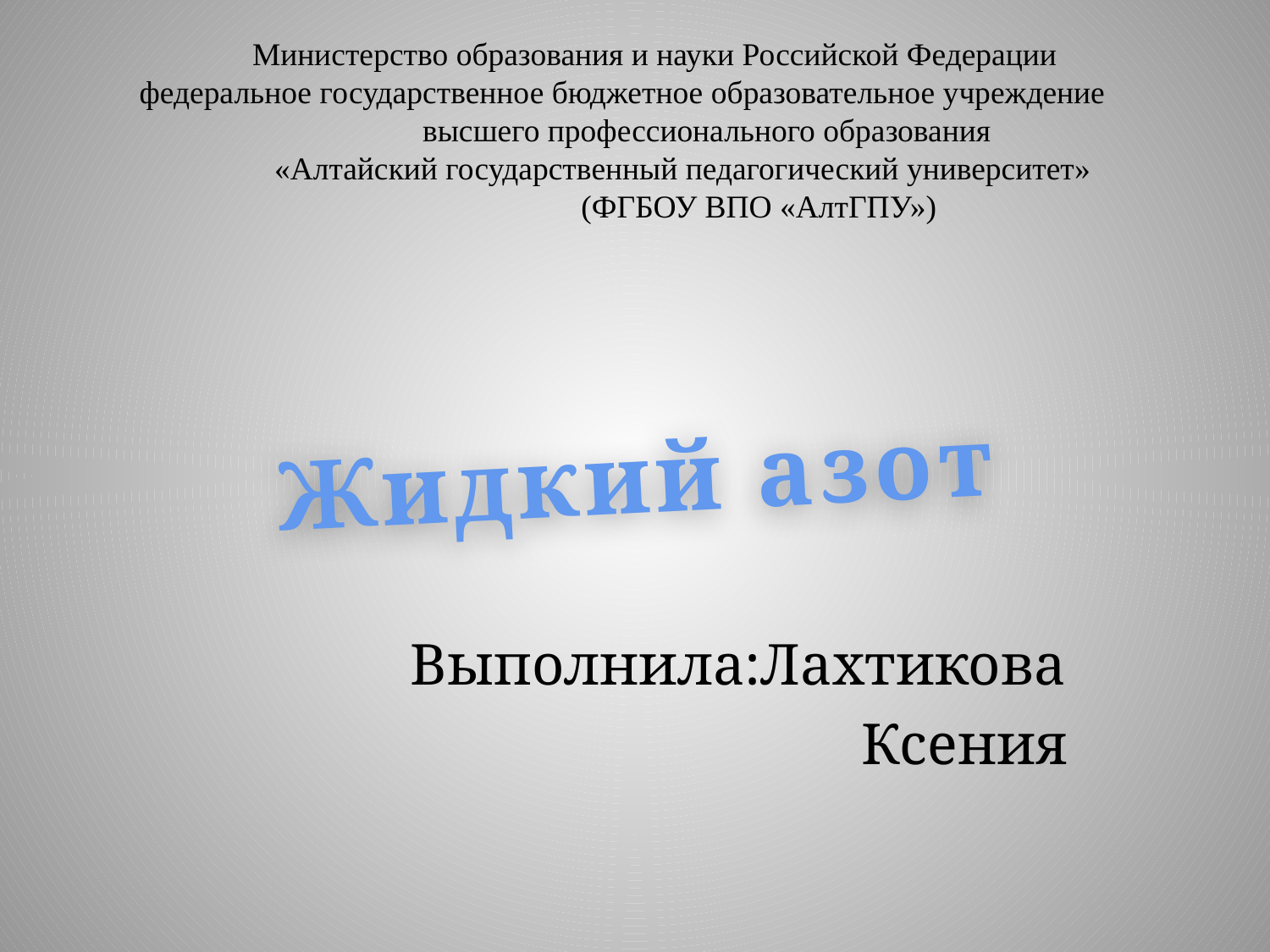

# Министерство образования и науки Российской Федерации федеральное государственное бюджетное образовательное учреждение высшего профессионального образования «Алтайский государственный педагогический университет» (ФГБОУ ВПО «АлтГПУ»)

Выполнила:Лахтикова
 Ксения
Жидкий азот